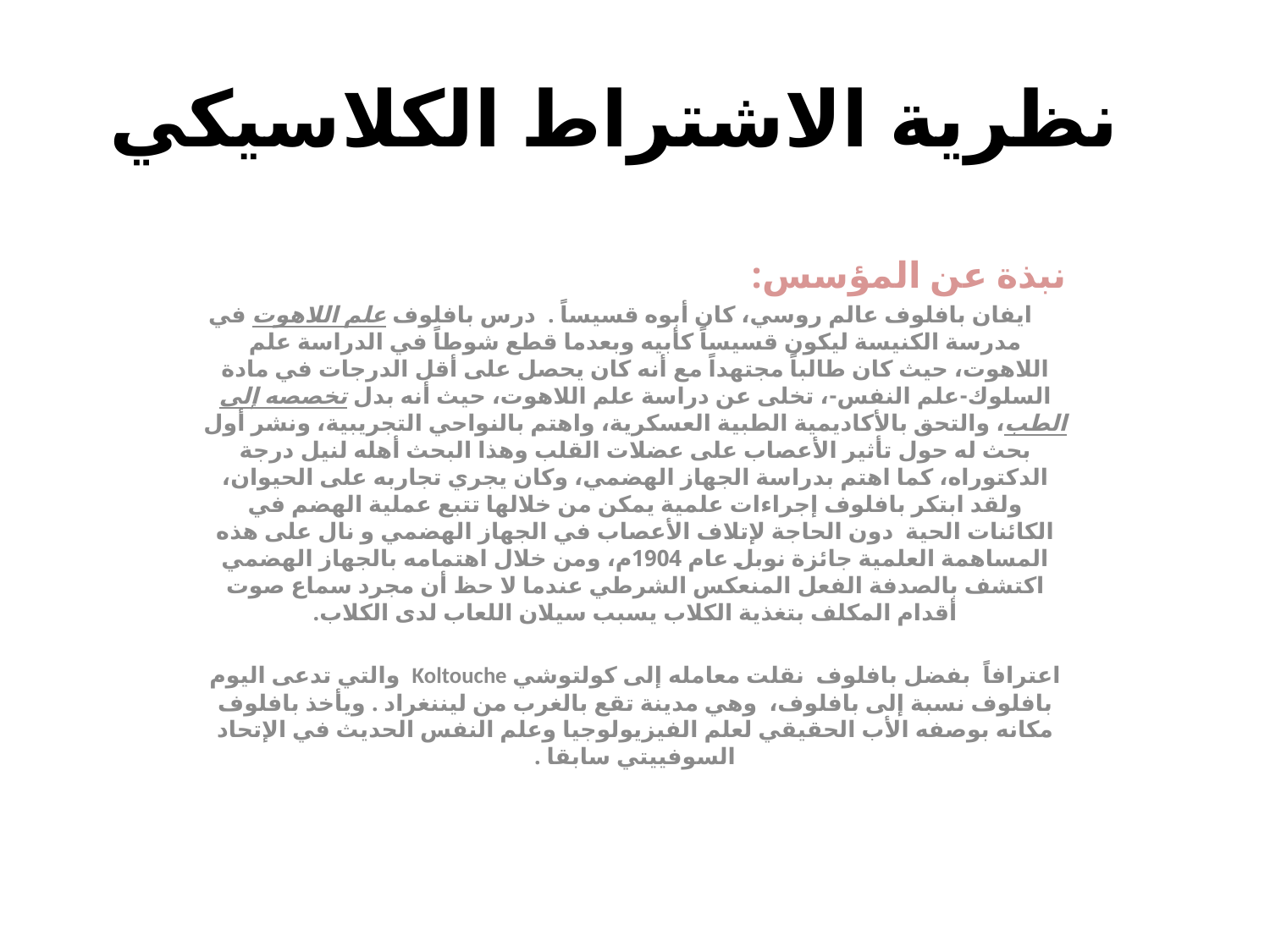

# نظرية الاشتراط الكلاسيكي
نبذة عن المؤسس:
     ايفان بافلوف عالم روسي، كان أبوه قسيساً .  درس بافلوف علم اللاهوت في مدرسة الكنيسة ليكون قسيساً كأبيه وبعدما قطع شوطاً في الدراسة علم اللاهوت، حيث كان طالباً مجتهداً مع أنه كان يحصل على أقل الدرجات في مادة السلوك-علم النفس-، تخلى عن دراسة علم اللاهوت، حيث أنه بدل تخصصه إلى الطب، والتحق بالأكاديمية الطبية العسكرية، واهتم بالنواحي التجريبية، ونشر أول بحث له حول تأثير الأعصاب على عضلات القلب وهذا البحث أهله لنيل درجة الدكتوراه، كما اهتم بدراسة الجهاز الهضمي، وكان يجري تجاربه على الحيوان، ولقد ابتكر بافلوف إجراءات علمية يمكن من خلالها تتبع عملية الهضم في الكائنات الحية  دون الحاجة لإتلاف الأعصاب في الجهاز الهضمي و نال على هذه المساهمة العلمية جائزة نوبل عام 1904م، ومن خلال اهتمامه بالجهاز الهضمي اكتشف بالصدفة الفعل المنعكس الشرطي عندما لا حظ أن مجرد سماع صوت أقدام المكلف بتغذية الكلاب يسبب سيلان اللعاب لدى الكلاب.

اعترافاً  بفضل بافلوف  نقلت معامله إلى كولتوشي Koltouche  والتي تدعى اليوم بافلوف نسبة إلى بافلوف،  وهي مدينة تقع بالغرب من ليننغراد . ويأخذ بافلوف مكانه بوصفه الأب الحقيقي لعلم الفيزيولوجيا وعلم النفس الحديث في الإتحاد السوفييتي سابقا .